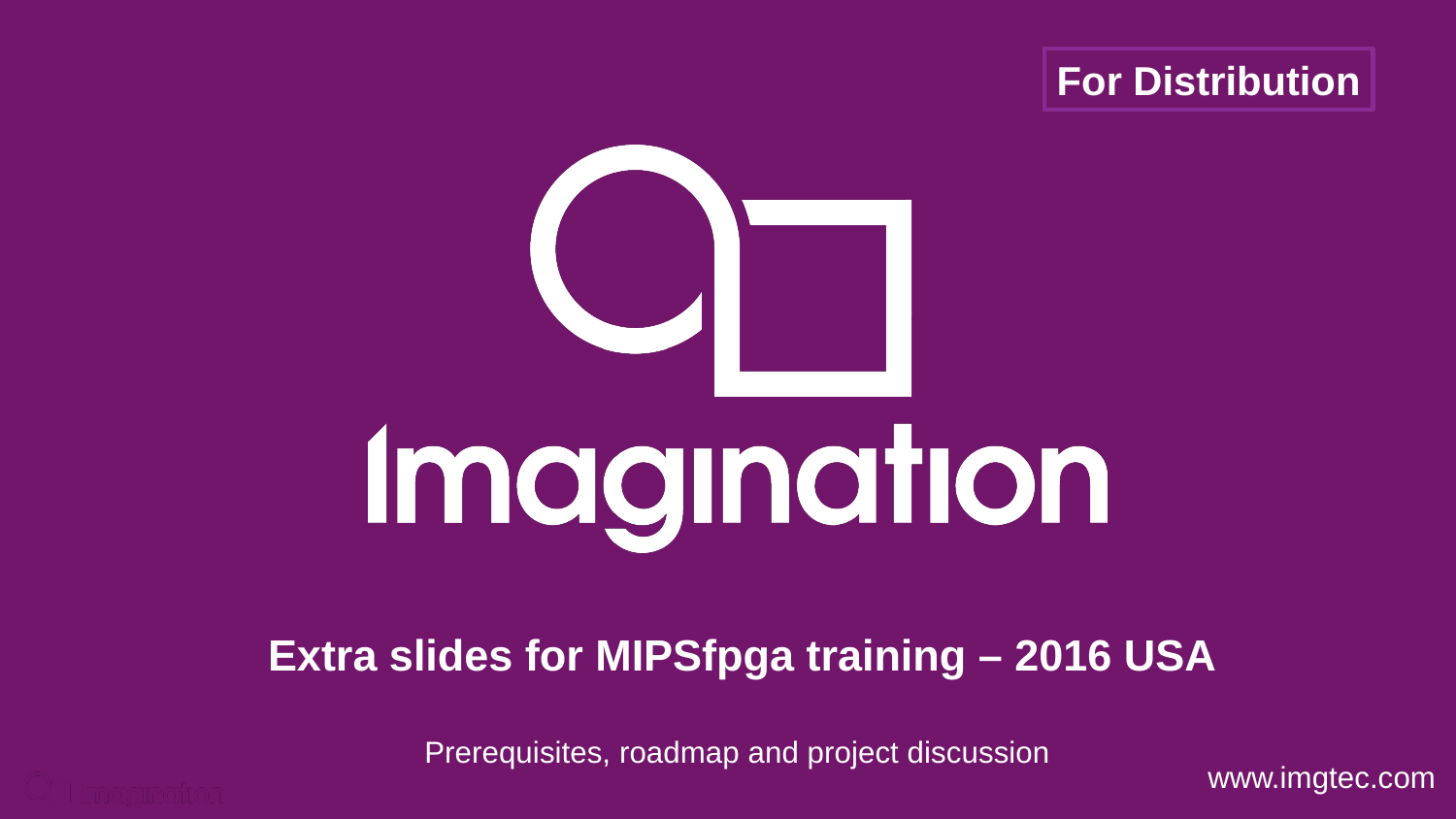

# Extra slides for MIPSfpga training – 2016 USA
Prerequisites, roadmap and project discussion